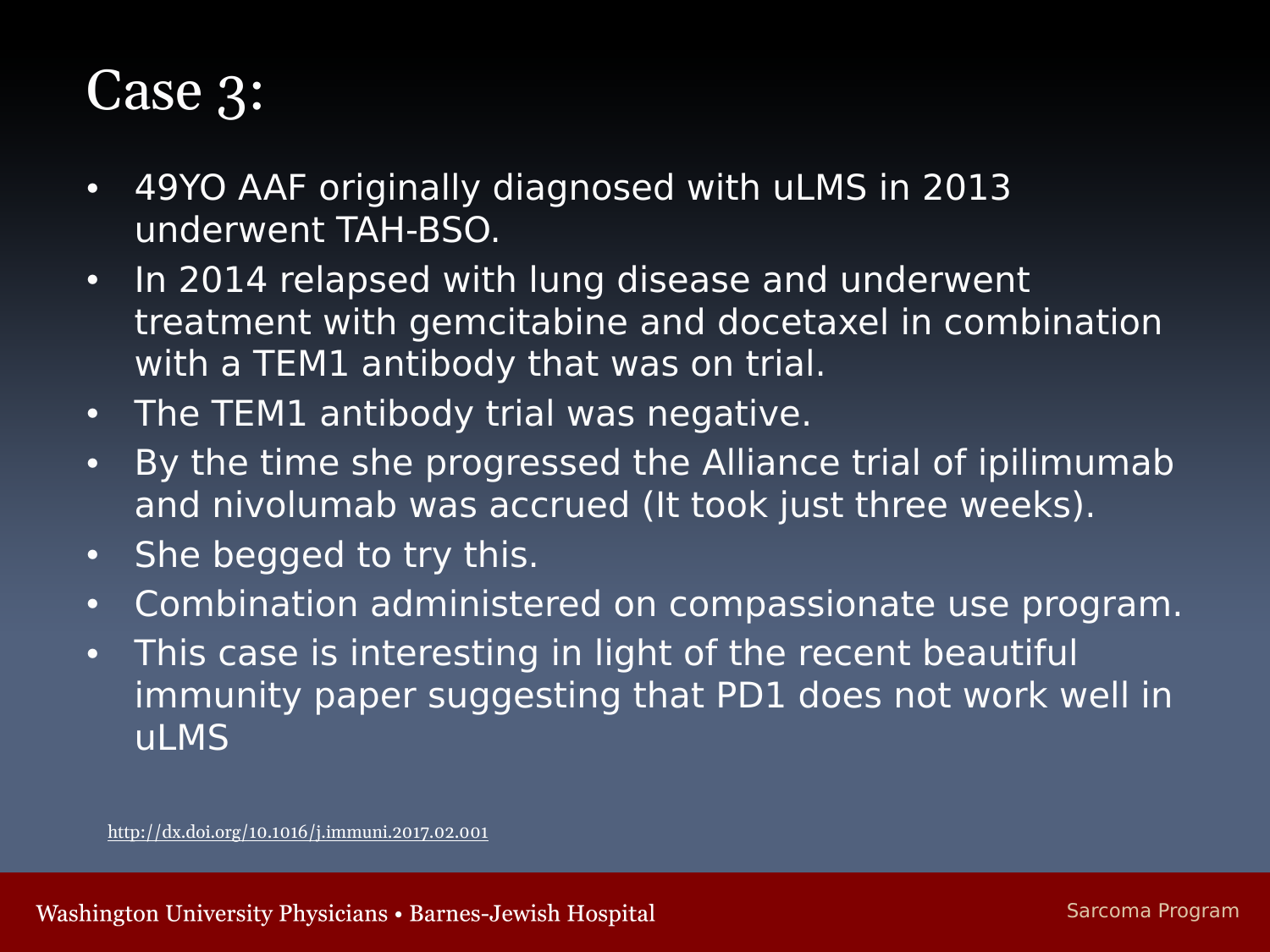

# Case 3:
49YO AAF originally diagnosed with uLMS in 2013 underwent TAH-BSO.
In 2014 relapsed with lung disease and underwent treatment with gemcitabine and docetaxel in combination with a TEM1 antibody that was on trial.
The TEM1 antibody trial was negative.
By the time she progressed the Alliance trial of ipilimumab and nivolumab was accrued (It took just three weeks).
She begged to try this.
Combination administered on compassionate use program.
This case is interesting in light of the recent beautiful immunity paper suggesting that PD1 does not work well in uLMS
http://dx.doi.org/10.1016/j.immuni.2017.02.001